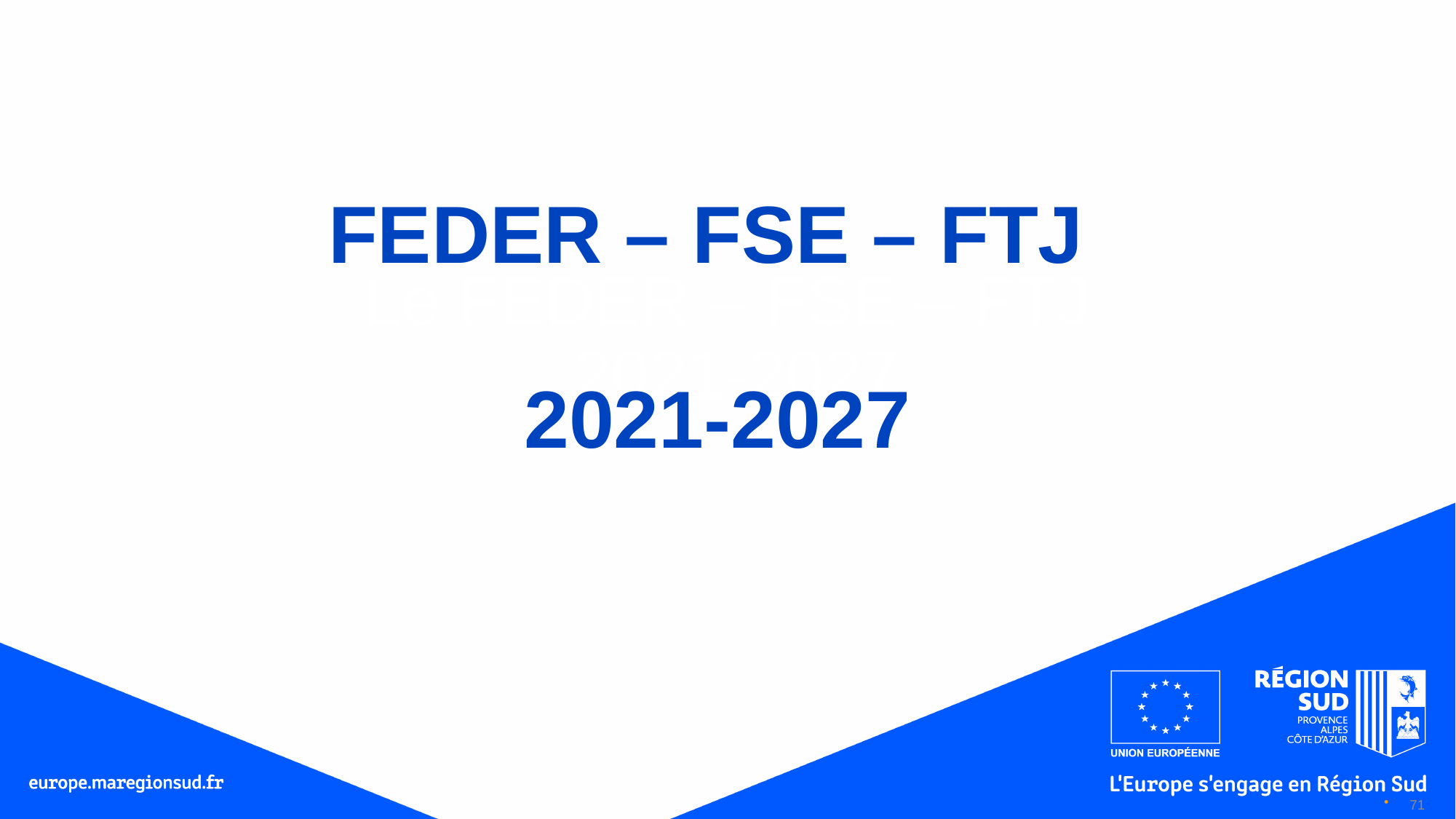

# Le FEDER – FSE – FTJ 2021-2027
FEDER – FSE – FTJ
 2021-2027
71